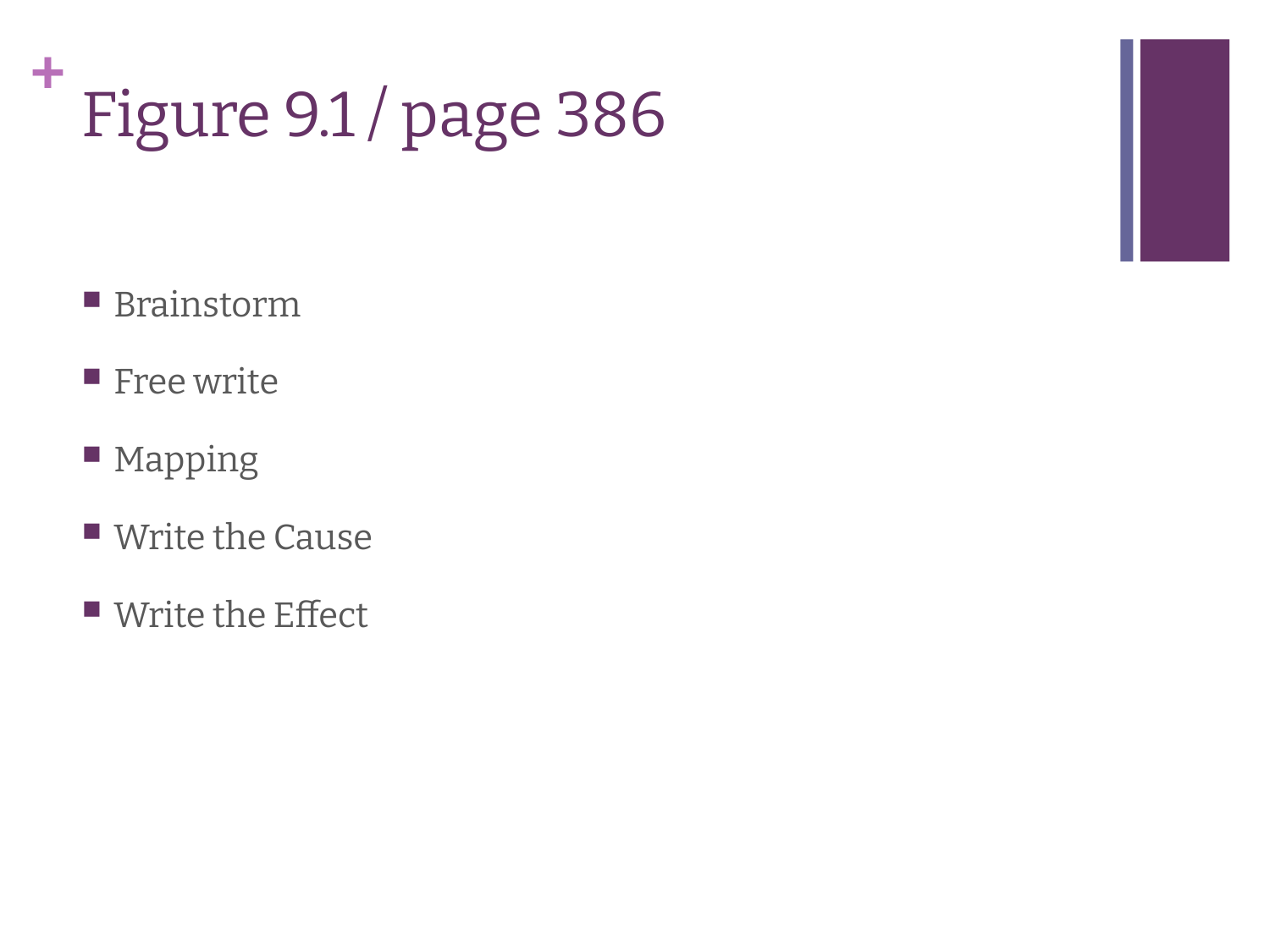

# Figure 9.1 / page 386
Brainstorm
Free write
Mapping
Write the Cause
Write the Effect